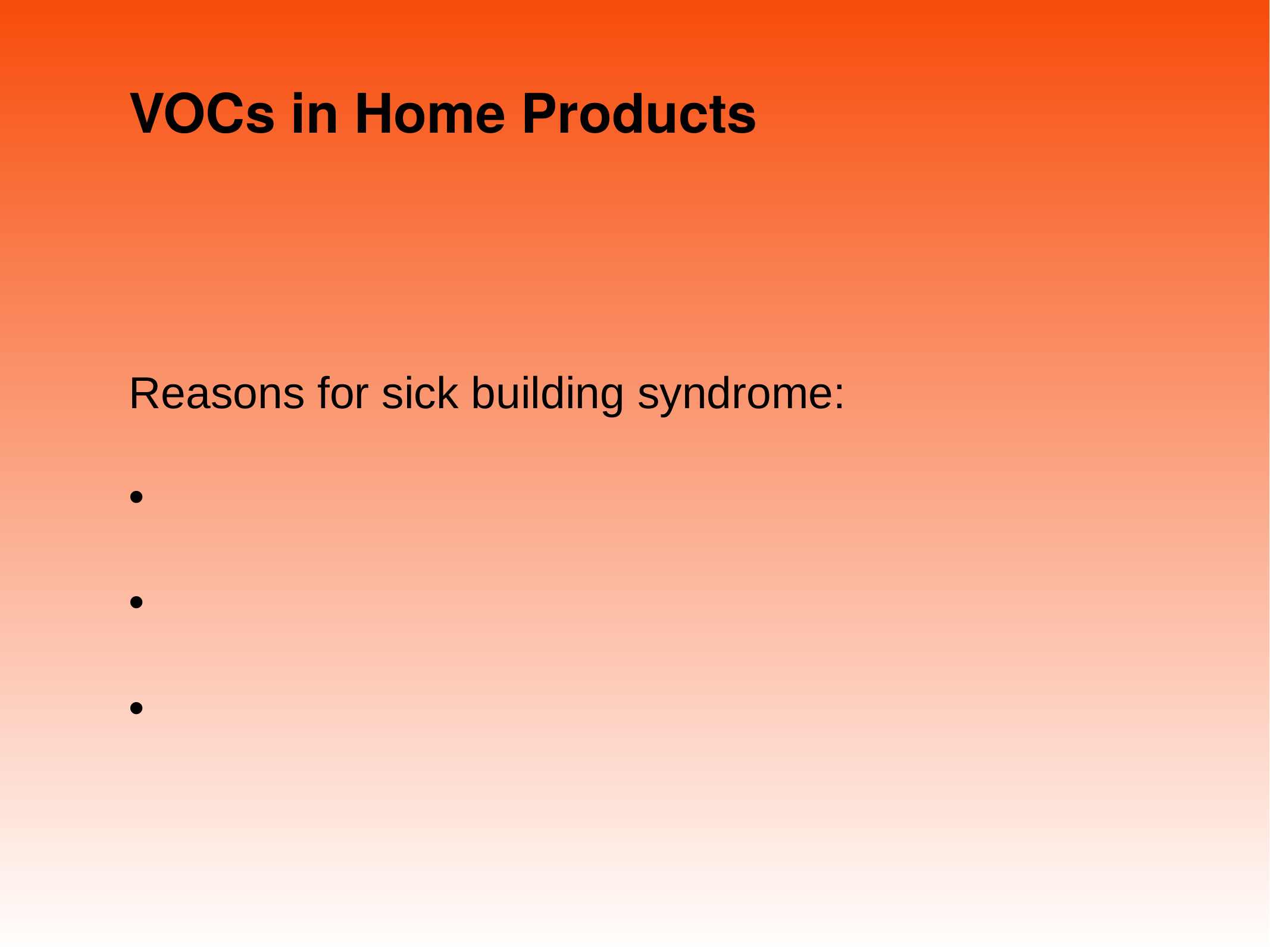

# VOCs in Home Products
Reasons for sick building syndrome: